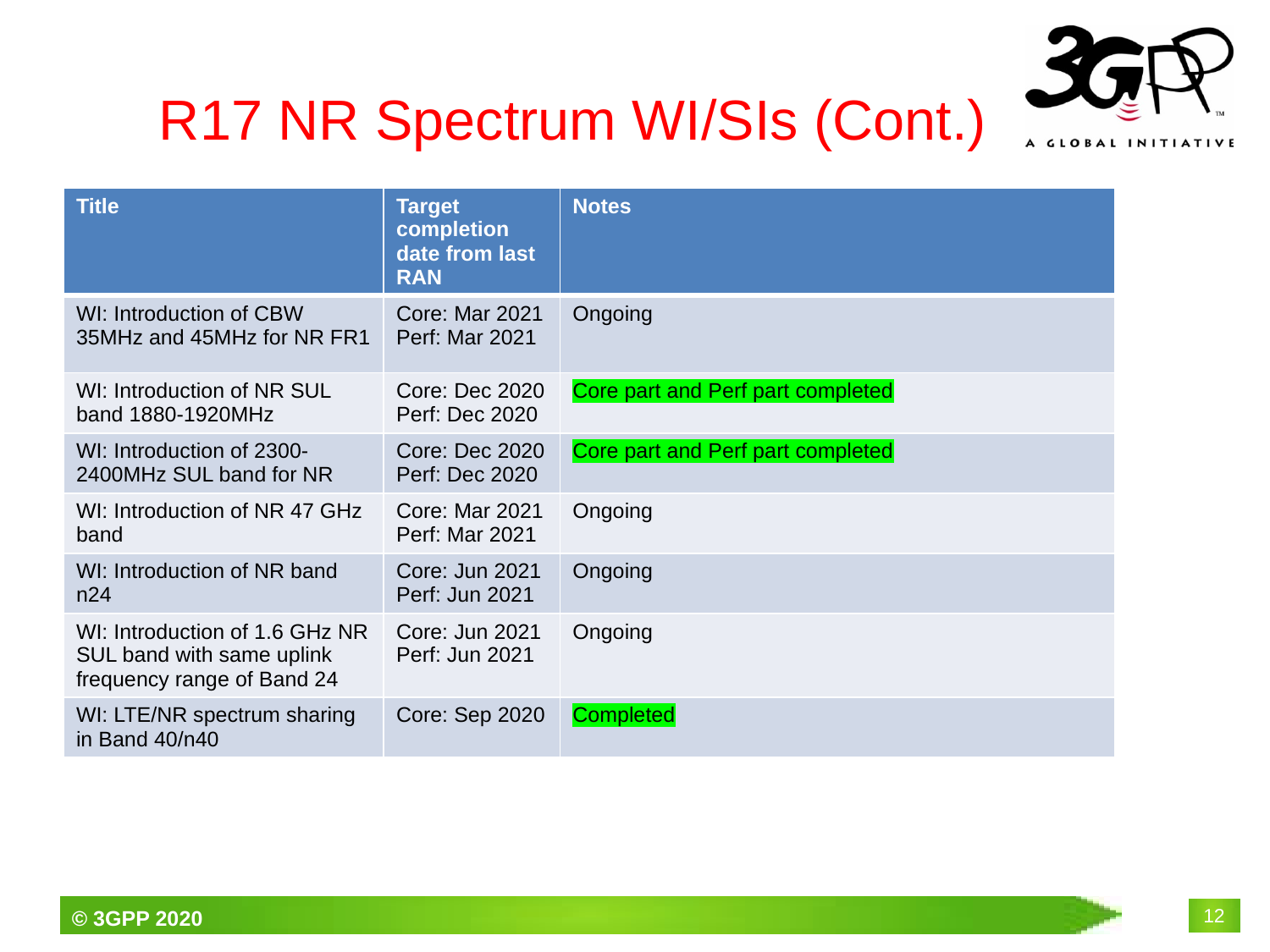

# R17 NR Spectrum WI/SIs (Cont.)
| Title | Target completion date from last RAN | Notes |
| --- | --- | --- |
| WI: Introduction of CBW 35MHz and 45MHz for NR FR1 | Core: Mar 2021 Perf: Mar 2021 | Ongoing |
| WI: Introduction of NR SUL band 1880-1920MHz | Core: Dec 2020 Perf: Dec 2020 | Core part and Perf part completed |
| WI: Introduction of 2300-2400MHz SUL band for NR | Core: Dec 2020 Perf: Dec 2020 | Core part and Perf part completed |
| WI: Introduction of NR 47 GHz band | Core: Mar 2021 Perf: Mar 2021 | Ongoing |
| WI: Introduction of NR band n24 | Core: Jun 2021 Perf: Jun 2021 | Ongoing |
| WI: Introduction of 1.6 GHz NR SUL band with same uplink frequency range of Band 24 | Core: Jun 2021 Perf: Jun 2021 | Ongoing |
| WI: LTE/NR spectrum sharing in Band 40/n40 | Core: Sep 2020 | Completed |
12